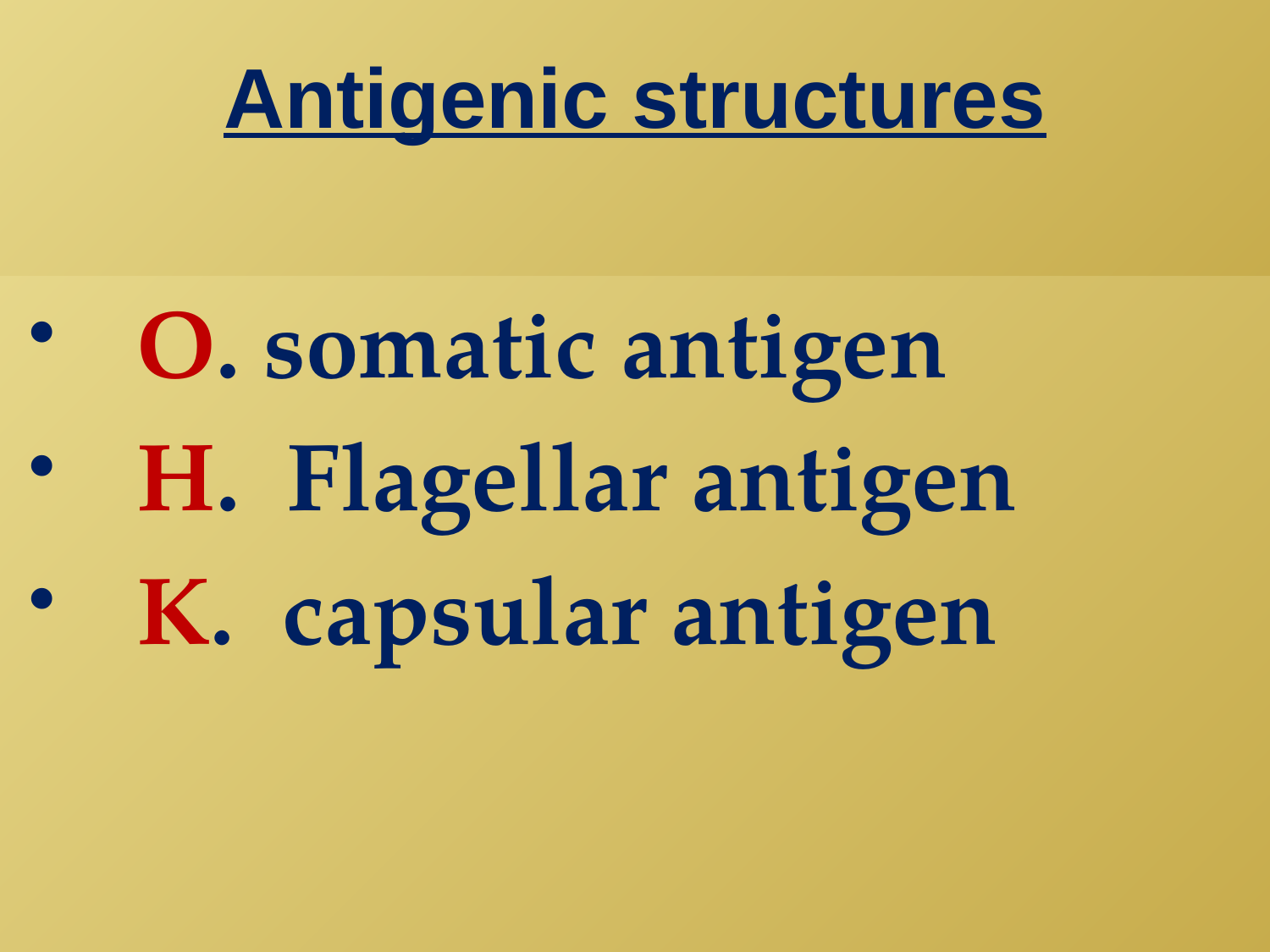

# Antigenic structures
  O. somatic antigen
  H.  Flagellar antigen
  K.  capsular antigen